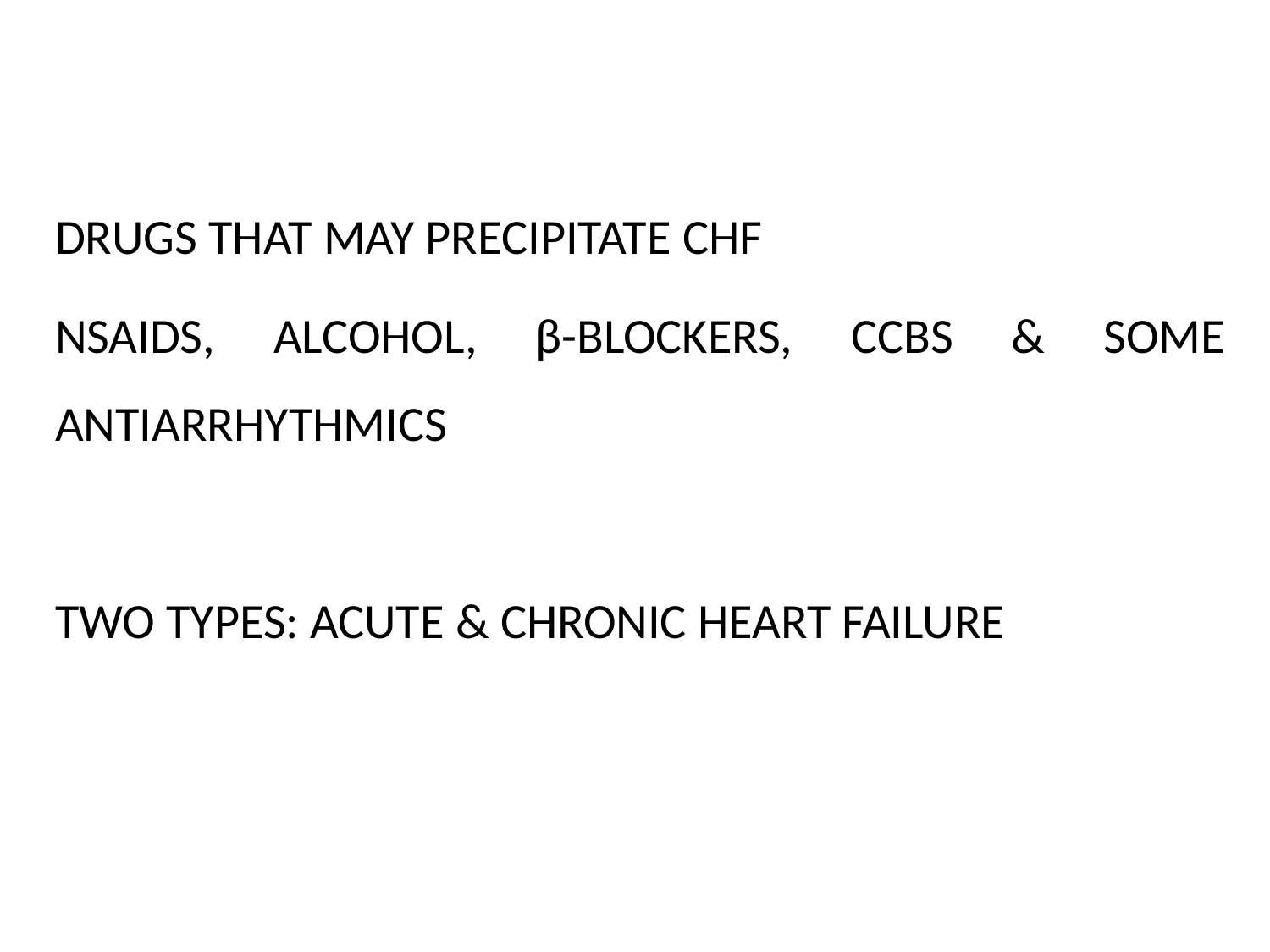

DRUGS THAT MAY PRECIPITATE CHF
NSAIDS, ALCOHOL, β-BLOCKERS, CCBS & SOME ANTIARRHYTHMICS

TWO TYPES: ACUTE & CHRONIC HEART FAILURE